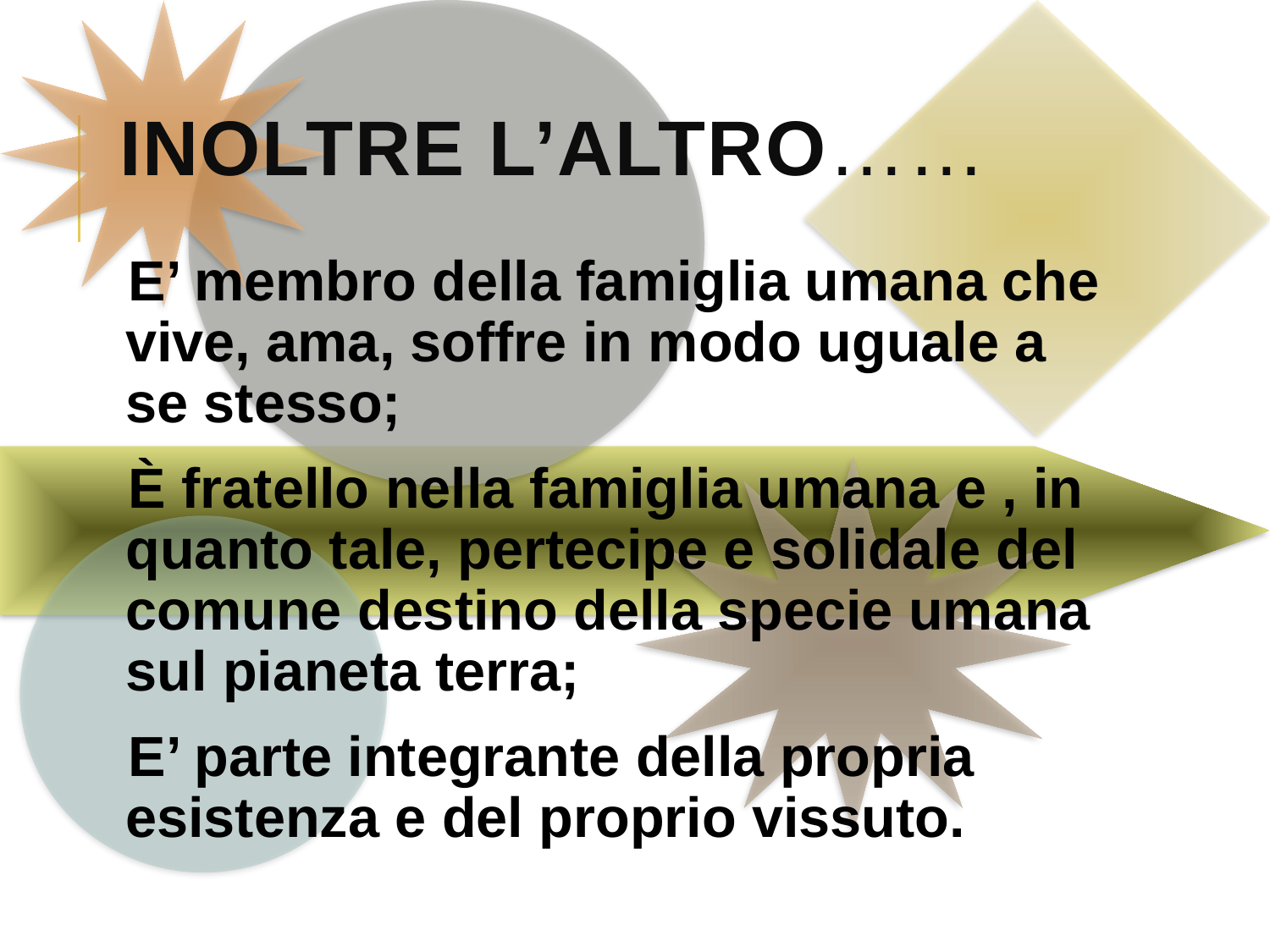

# INOLTRE L’ALTRO……
E’ membro della famiglia umana che vive, ama, soffre in modo uguale a se stesso;
È fratello nella famiglia umana e , in quanto tale, pertecipe e solidale del comune destino della specie umana sul pianeta terra;
E’ parte integrante della propria esistenza e del proprio vissuto.